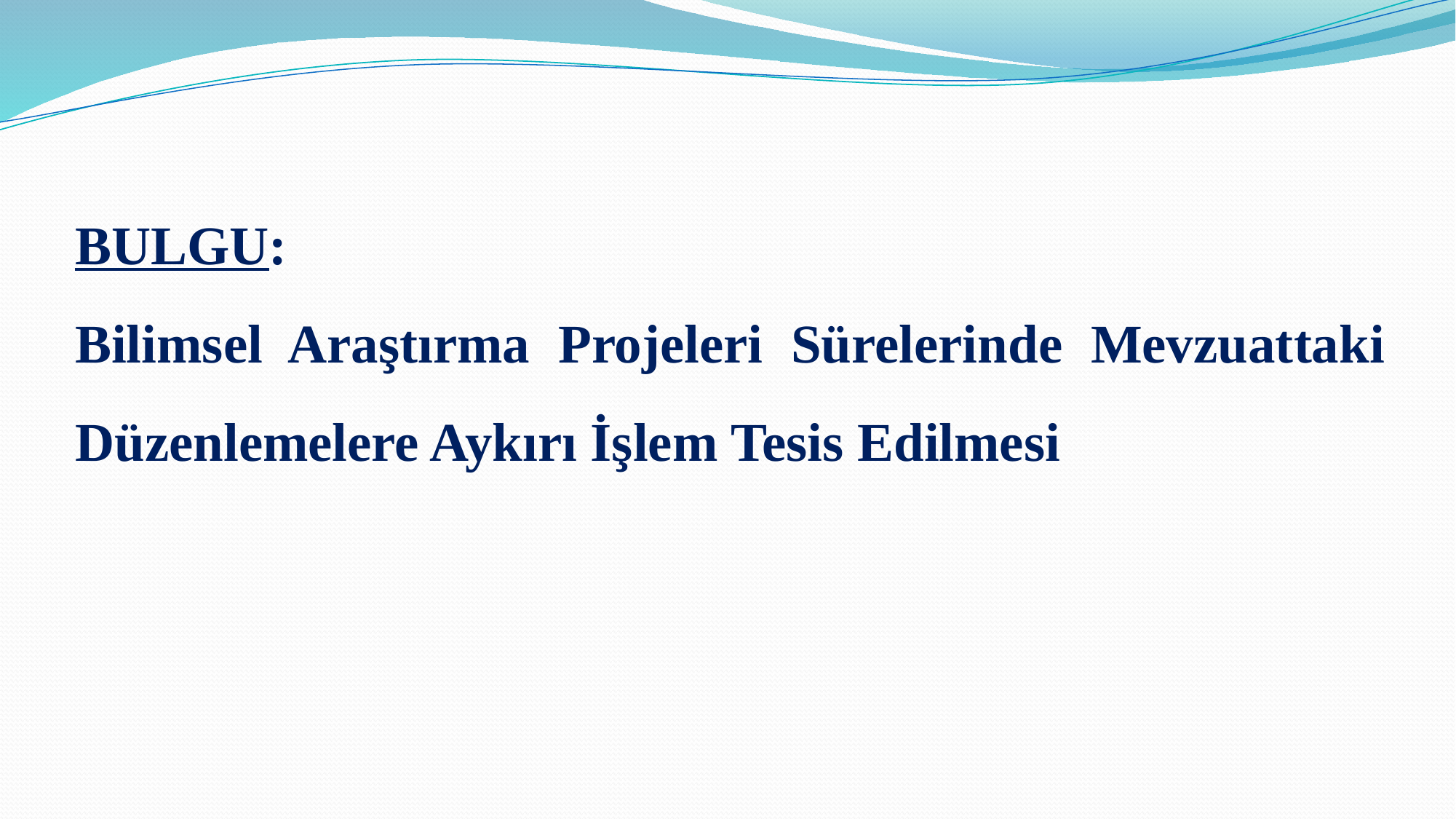

BULGU:
Bilimsel Araştırma Projeleri Sürelerinde Mevzuattaki Düzenlemelere Aykırı İşlem Tesis Edilmesi